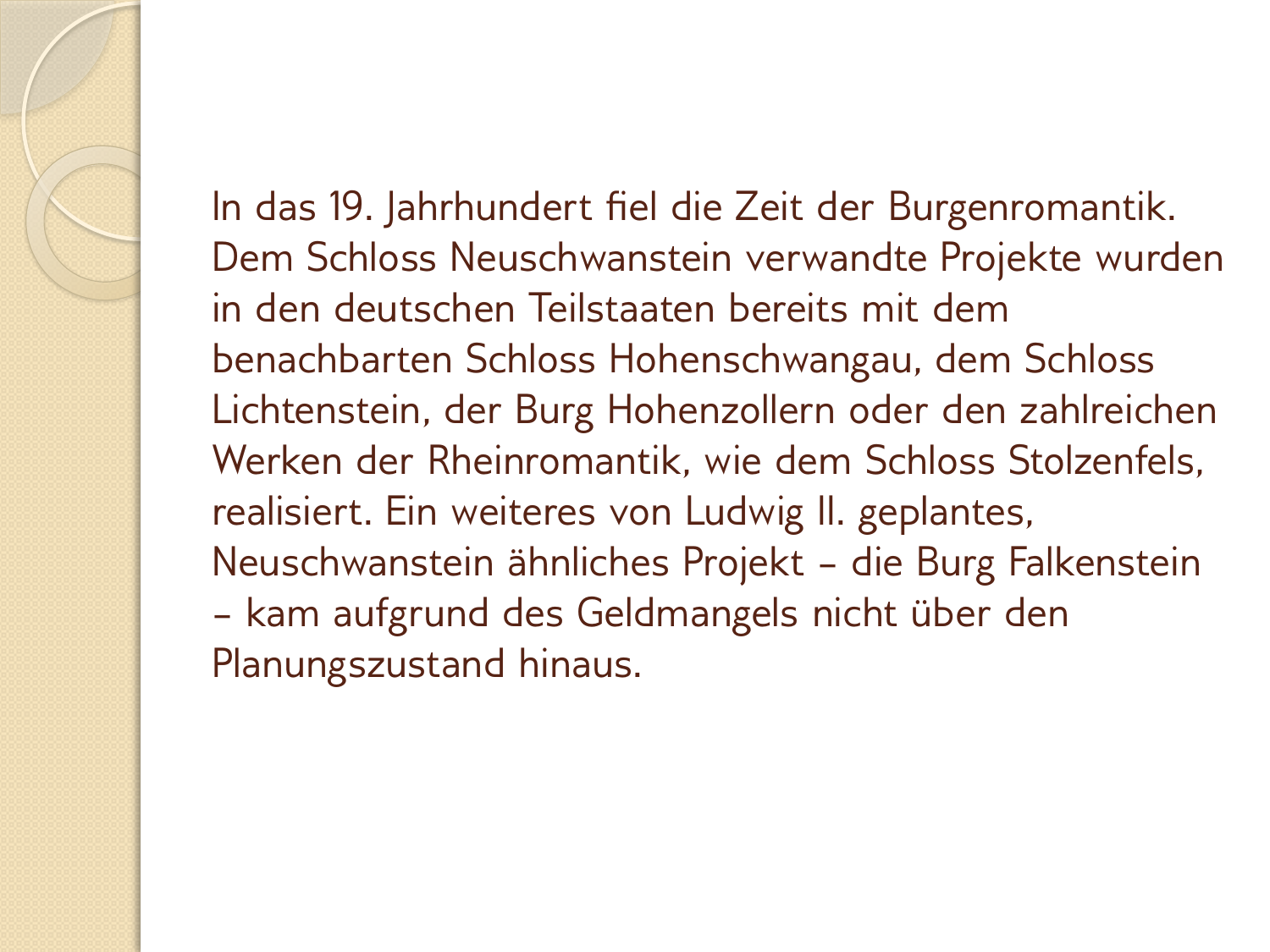

# In das 19. Jahrhundert fiel die Zeit der Burgenromantik. Dem Schloss Neuschwanstein verwandte Projekte wurden in den deutschen Teilstaaten bereits mit dem benachbarten Schloss Hohenschwangau, dem Schloss Lichtenstein, der Burg Hohenzollern oder den zahlreichen Werken der Rheinromantik, wie dem Schloss Stolzenfels, realisiert. Ein weiteres von Ludwig II. geplantes, Neuschwanstein ähnliches Projekt – die Burg Falkenstein – kam aufgrund des Geldmangels nicht über den Planungszustand hinaus.